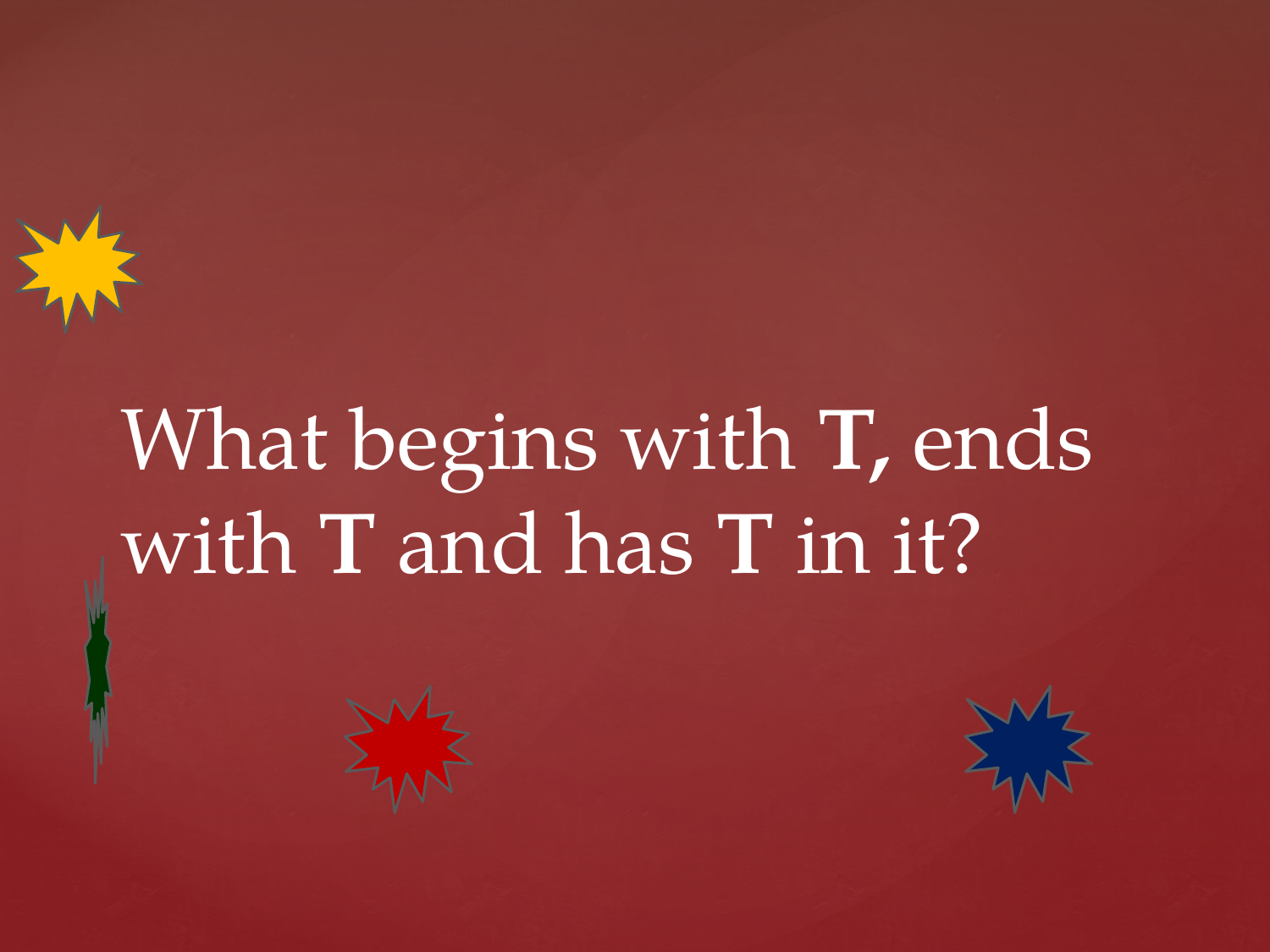

# What begins with T, ends with T and has T in it?